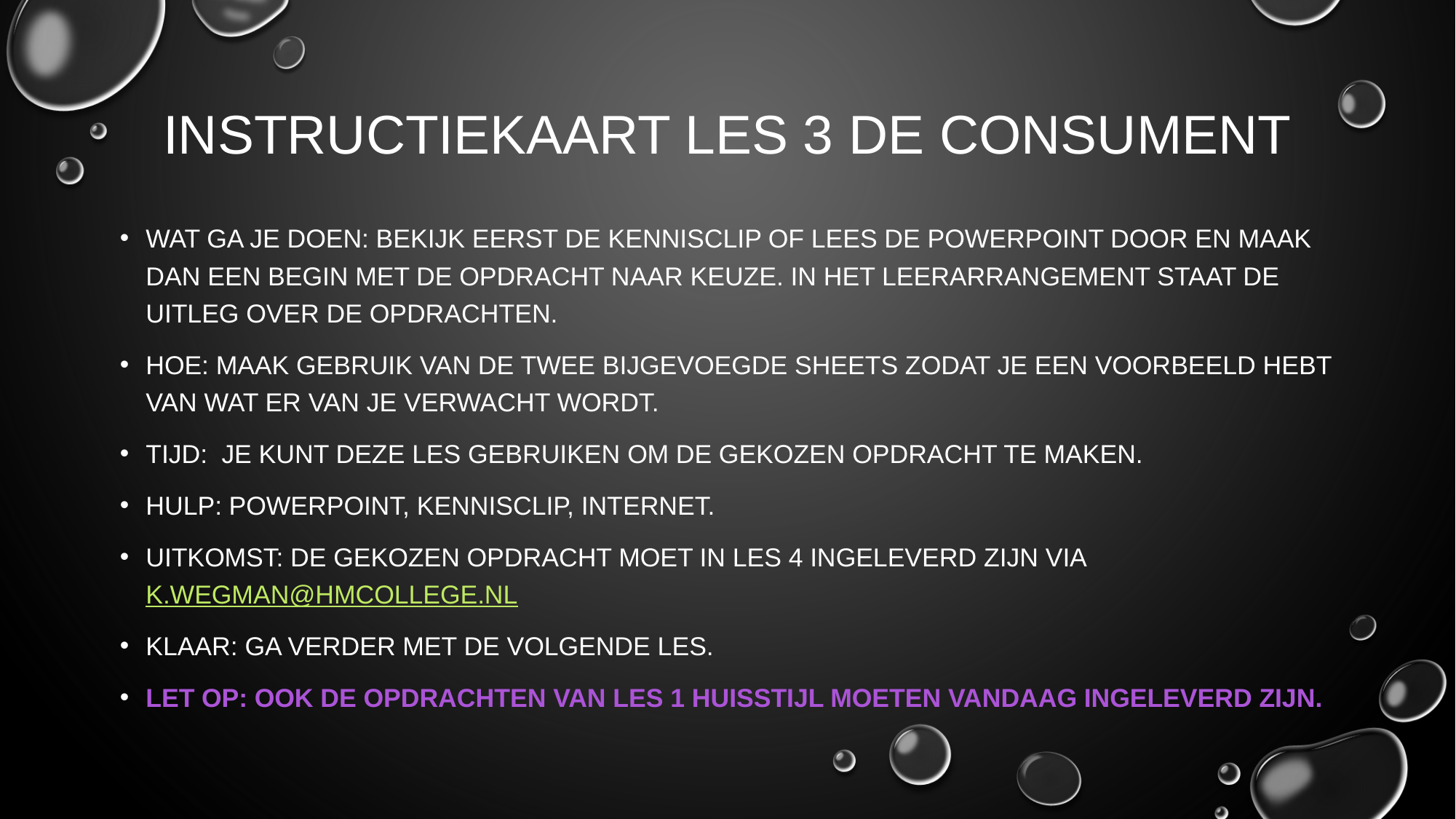

# Instructiekaart les 3 de consument
Wat ga je doen: Bekijk eerst de kennisclip of lees de PowerPoint door En maak dan een begin met de opdracht naar keuze. In het leerarrangement staat de uitleg over de opdrachten.
Hoe: maak gebruik van de twee bijgevoegde sheets zodat je een voorbeeld hebt van wat er van je verwacht wordt.
Tijd:  je kunt deze les gebruiken om de gekozen opdracht te maken.
Hulp: powerpoint, kennisclip, internet.
uitkomst: de gekozen opdracht moet in les 4 ingeleverd zijn via k.wegman@hmcollege.nl
Klaar: Ga verder met de volgende les.
Let op: Ook de opdrachten van les 1 huisstijl moeten vandaag ingeleverd zijn.